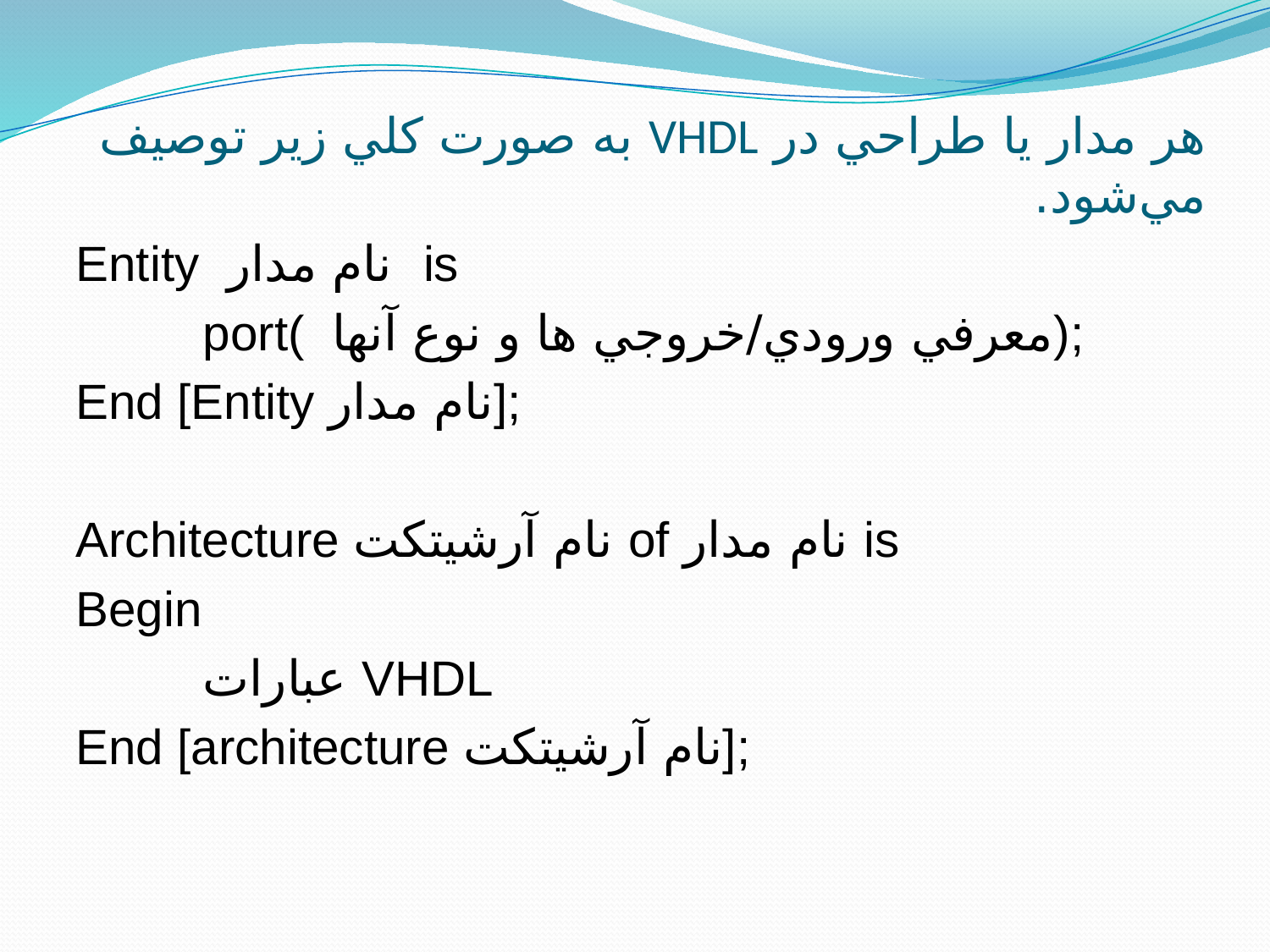

# هر مدار يا طراحي در VHDL به صورت کلي زير توصيف مي‌شود.
Entity  نام مدار  is
	port(  معرفي ورودي/خروجي ها و نوع آنها);
End [Entity نام مدار];

Architecture نام آرشيتکت of نام مدار is
Begin
	عبارات VHDL
End [architecture نام آرشيتکت];